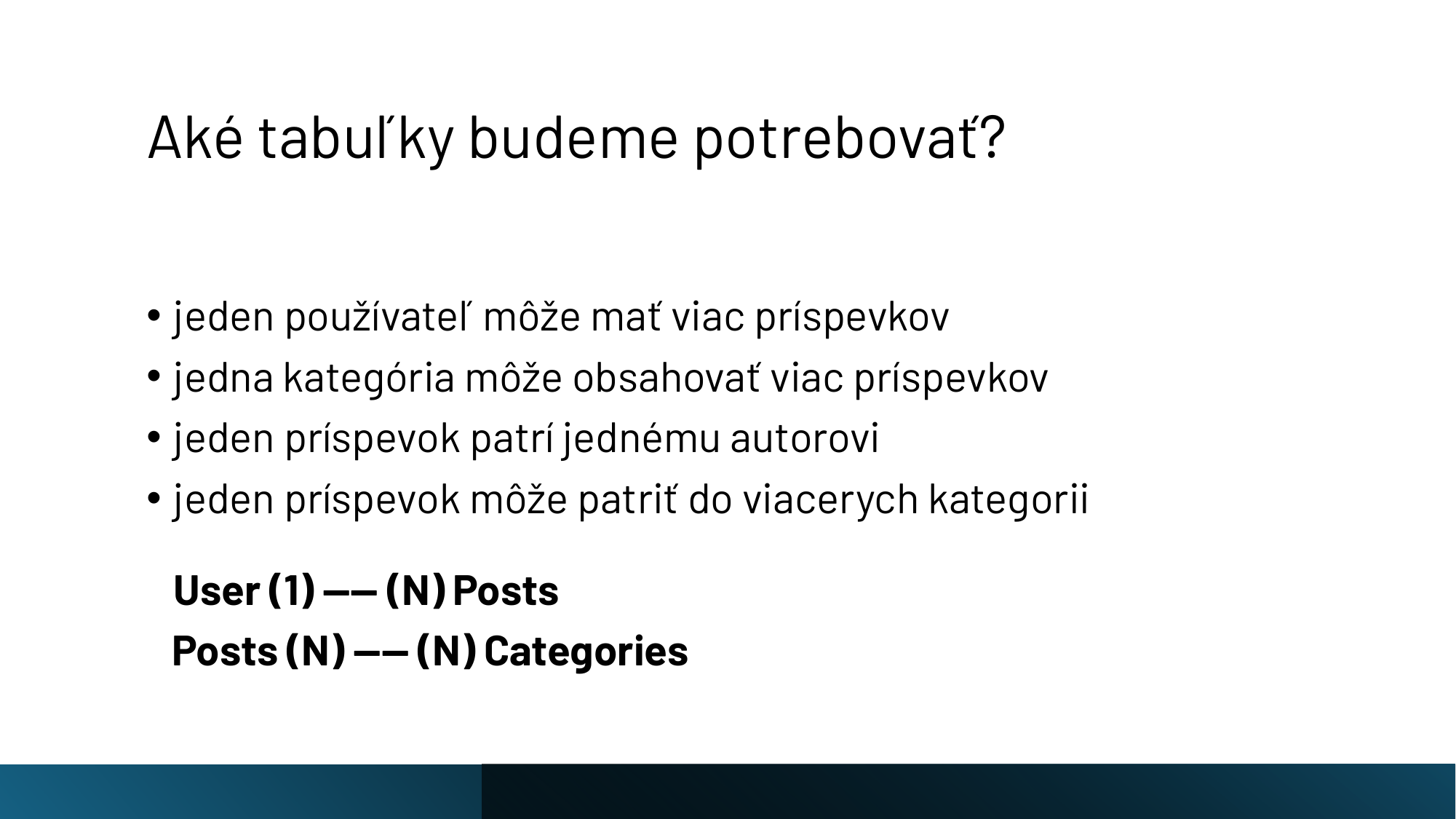

# Aké tabuľky budeme potrebovať?
jeden používateľ môže mať viac príspevkov
jedna kategória môže obsahovať viac príspevkov
jeden príspevok patrí jednému autorovi
jeden príspevok môže patriť do viacerych kategorii
User (1) —— (N) Posts
   Posts (N) —— (N) Categories